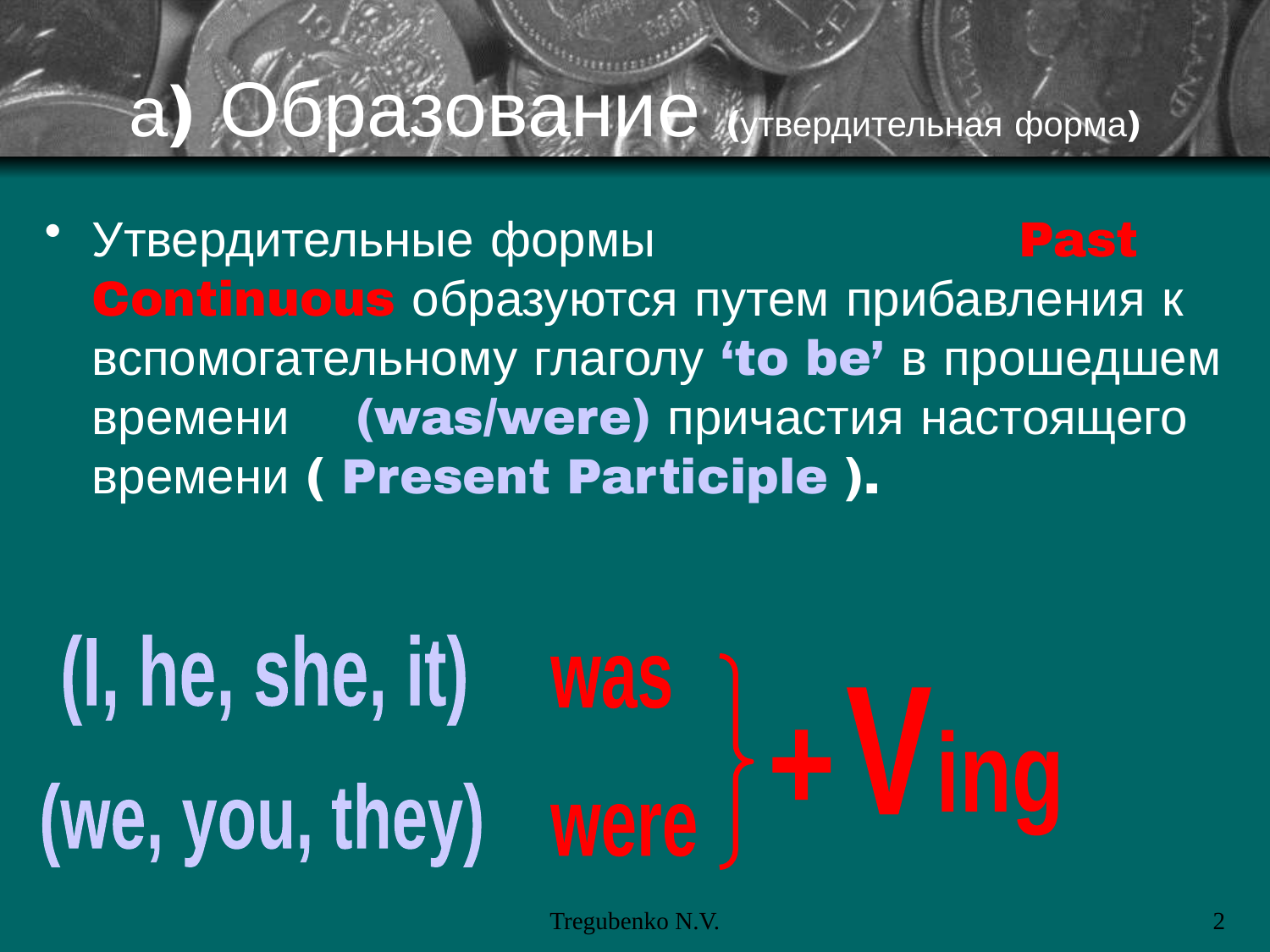

# а) Образование (утвердительная форма)
Утвердительные формы                      Past Continuous образуются путем прибавления к вспомогательному глаголу ‘to be’ в прошедшем времени    (was/were) причастия настоящего времени ( Present Participle ).
(I, he, she, it)
was

V
+
ing
(we, you, they)
were
Tregubenko N.V.
2